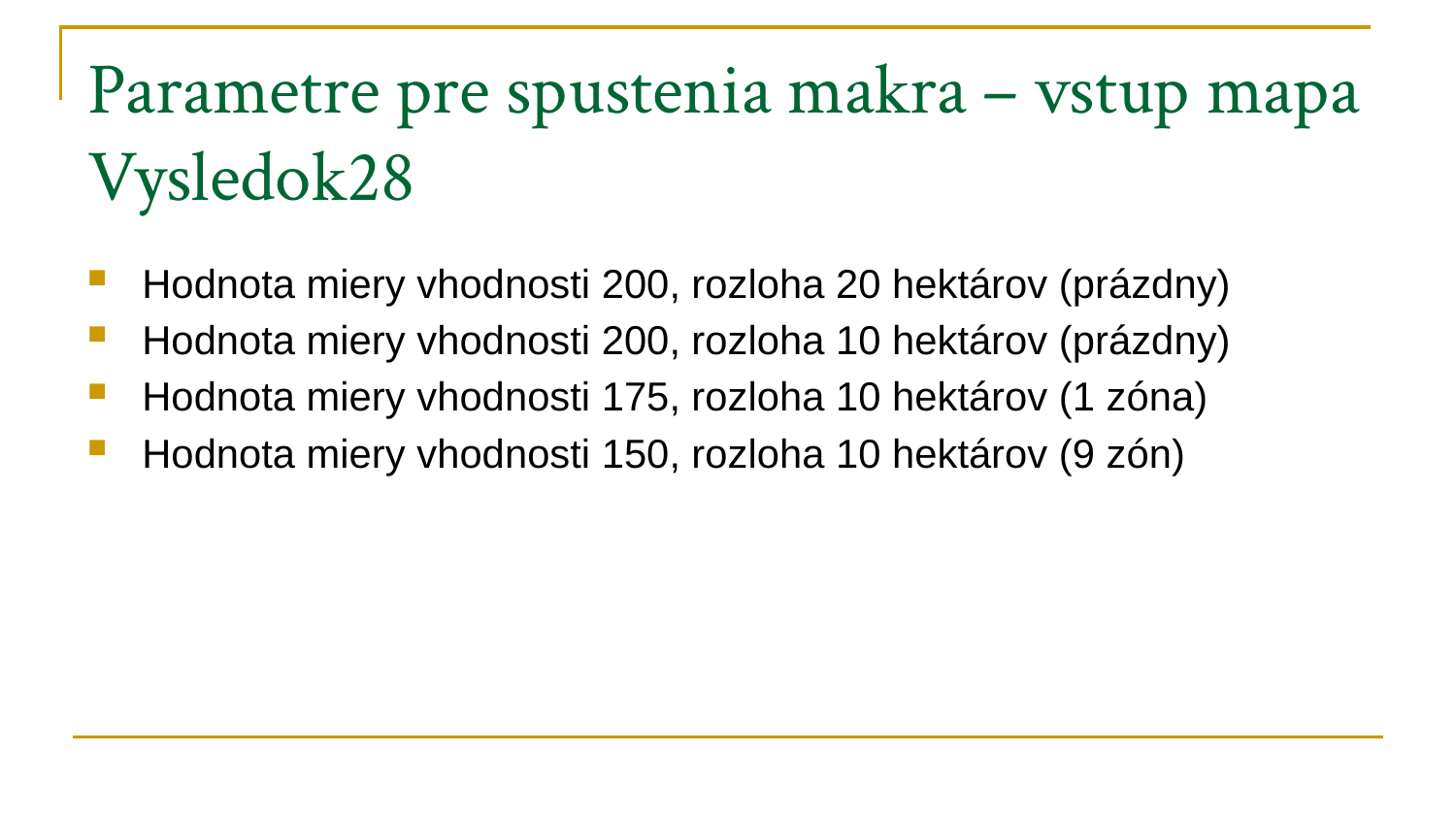

# Parametre pre spustenia makra – vstup mapa Vysledok28
Hodnota miery vhodnosti 200, rozloha 20 hektárov (prázdny)
Hodnota miery vhodnosti 200, rozloha 10 hektárov (prázdny)
Hodnota miery vhodnosti 175, rozloha 10 hektárov (1 zóna)
Hodnota miery vhodnosti 150, rozloha 10 hektárov (9 zón)